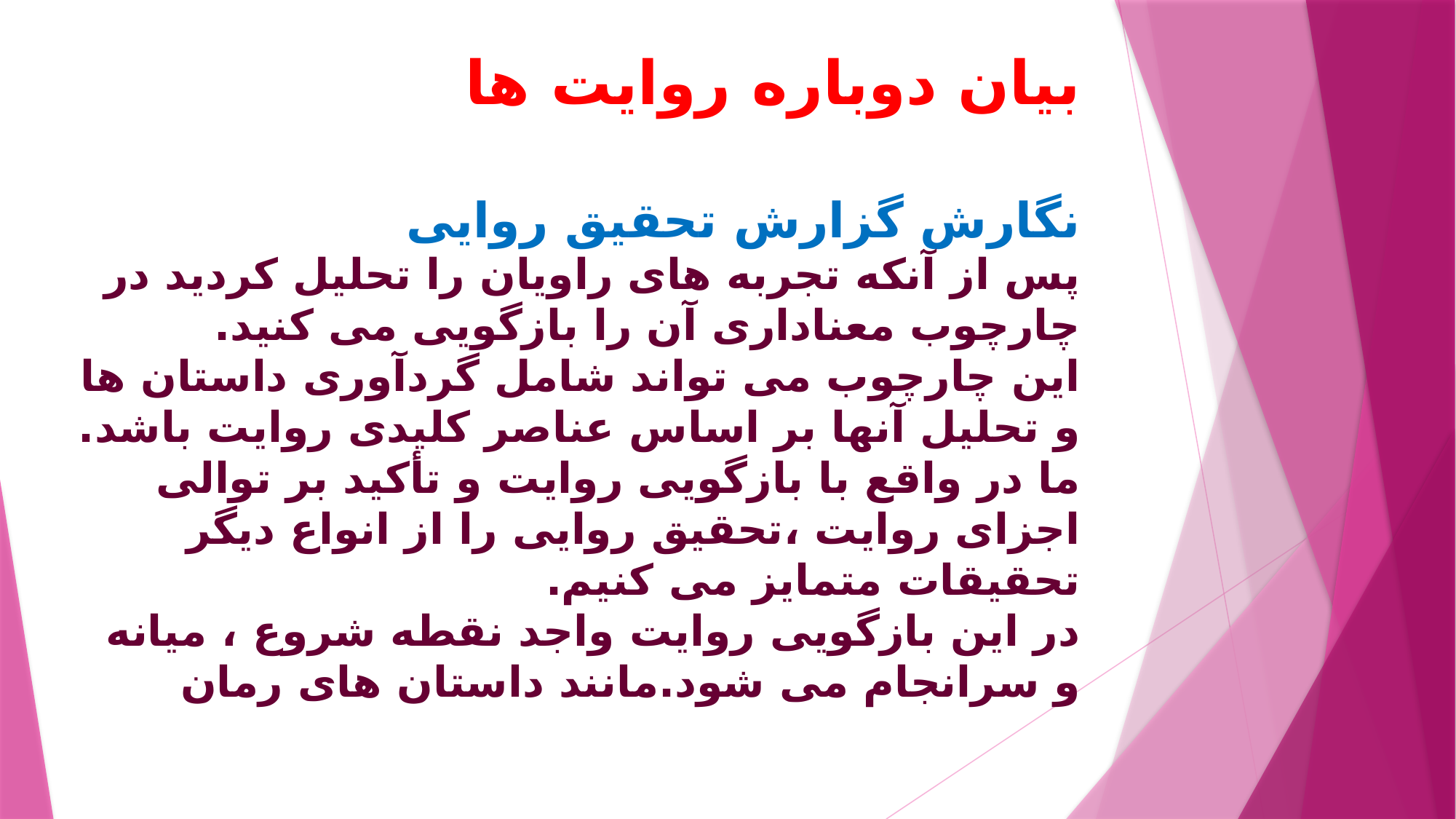

# بیان دوباره روایت ها نگارش گزارش تحقیق روایی پس از آنکه تجربه های راویان را تحلیل کردید در چارچوب معناداری آن را بازگویی می کنید. این چارچوب می تواند شامل گردآوری داستان ها و تحلیل آنها بر اساس عناصر کلیدی روایت باشد. ما در واقع با بازگویی روایت و تأکید بر توالی اجزای روایت ،تحقیق روایی را از انواع دیگر تحقیقات متمایز می کنیم. در این بازگویی روایت واجد نقطه شروع ، میانه و سرانجام می شود.مانند داستان های رمان